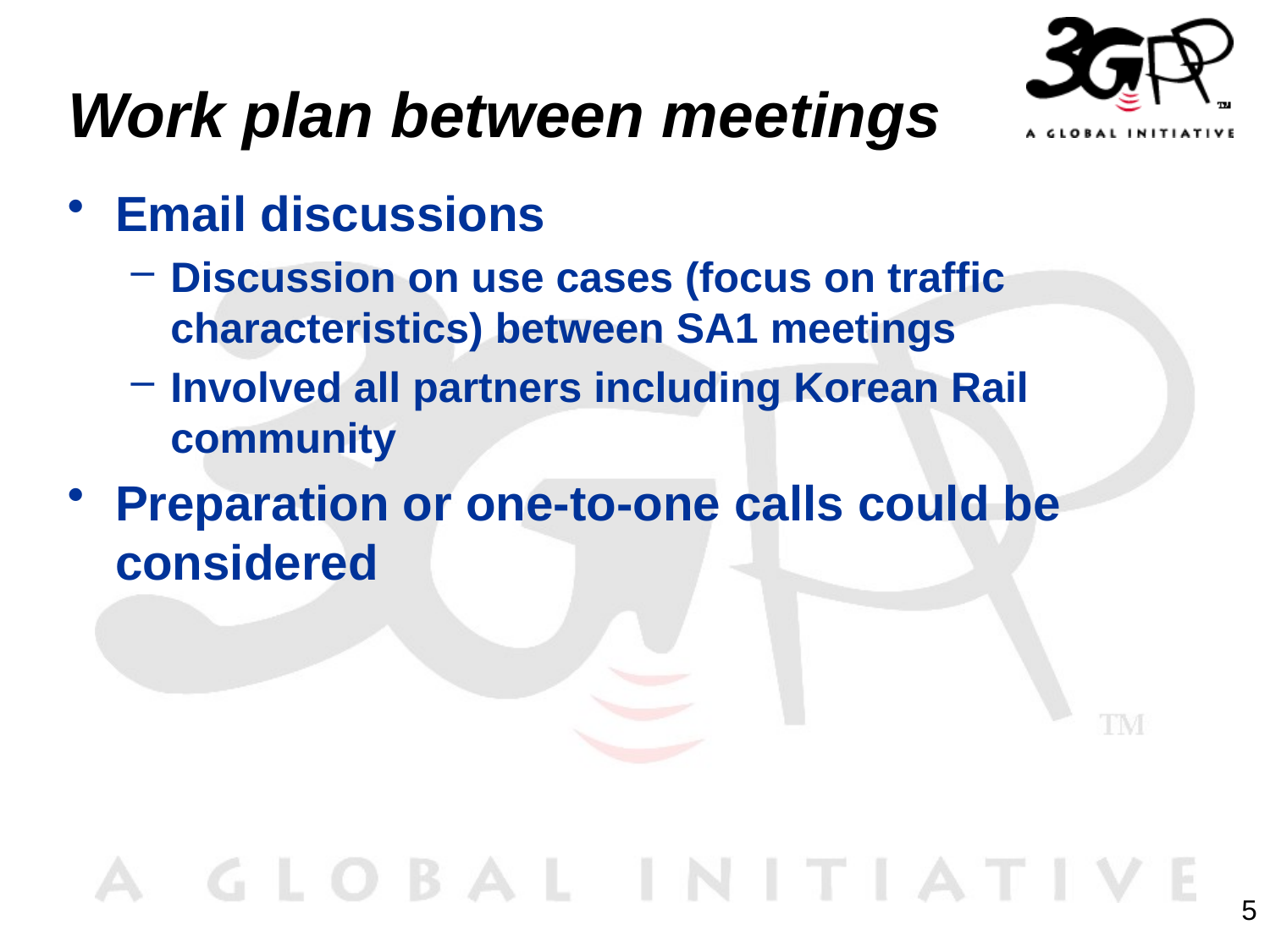

# Work plan between meetings
Email discussions
Discussion on use cases (focus on traffic characteristics) between SA1 meetings
Involved all partners including Korean Rail community
Preparation or one-to-one calls could be considered

5